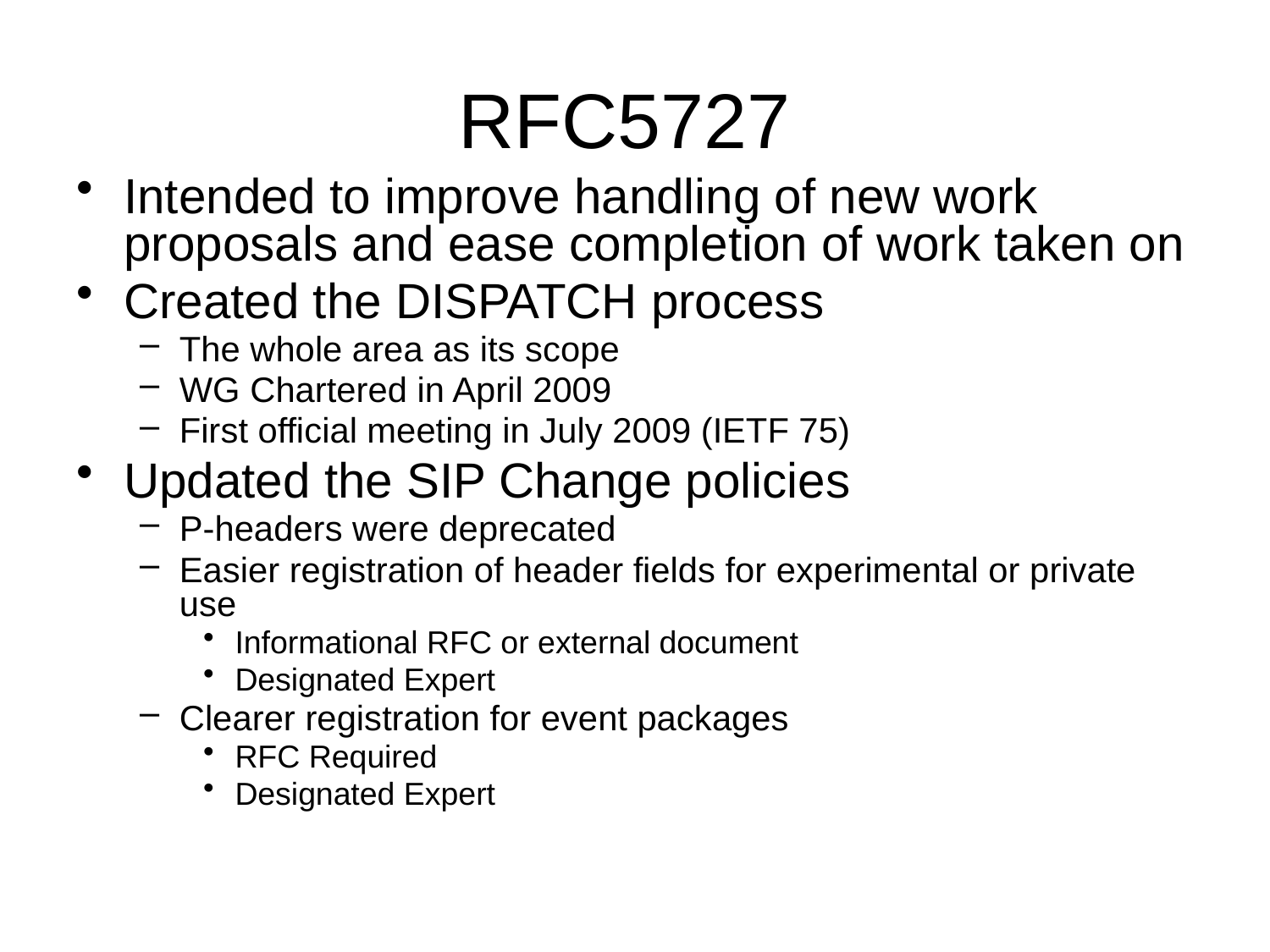

# RFC5727
Intended to improve handling of new work proposals and ease completion of work taken on
Created the DISPATCH process
The whole area as its scope
WG Chartered in April 2009
First official meeting in July 2009 (IETF 75)
Updated the SIP Change policies
P-headers were deprecated
Easier registration of header fields for experimental or private use
Informational RFC or external document
Designated Expert
Clearer registration for event packages
RFC Required
Designated Expert